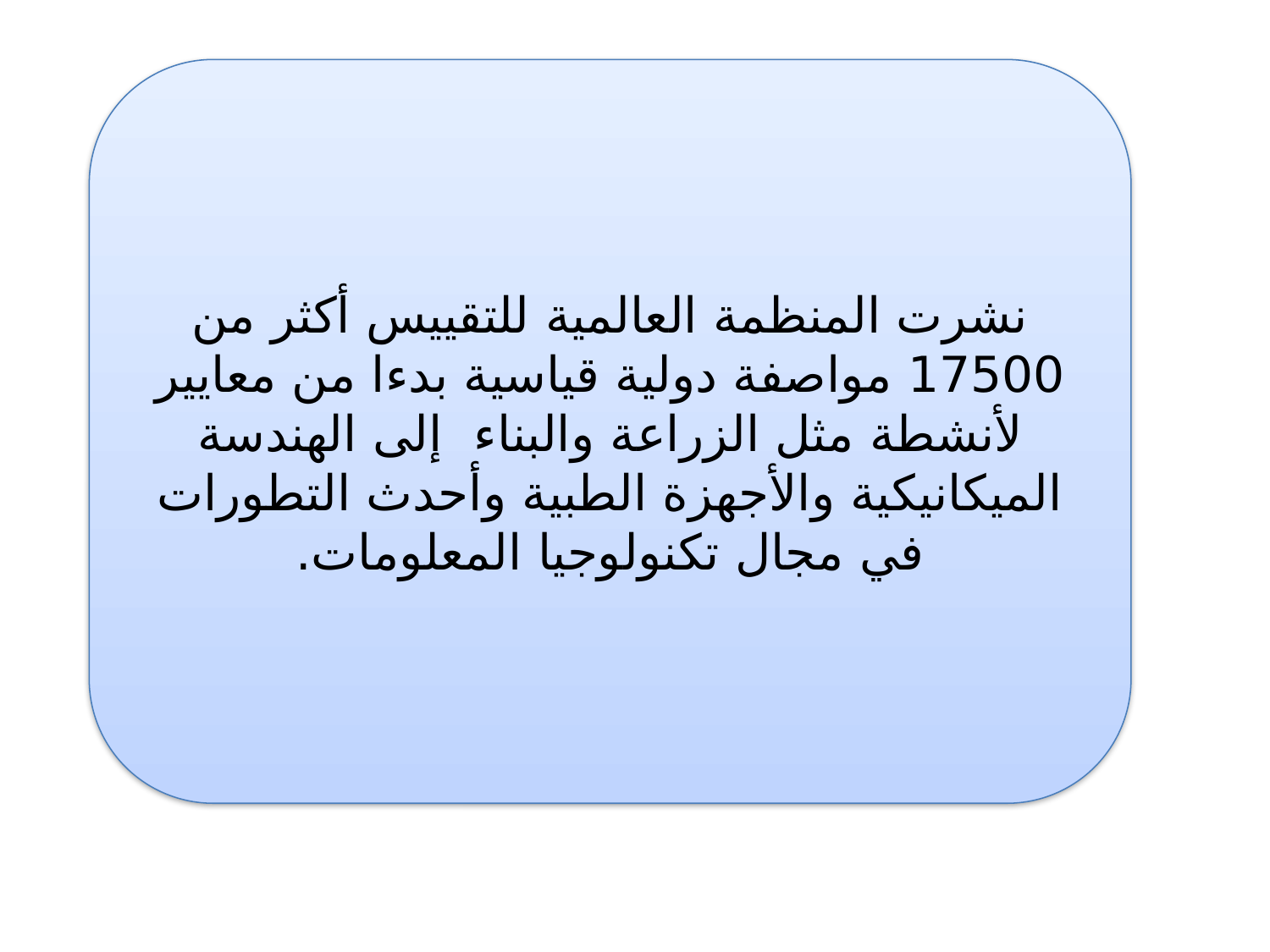

نشرت المنظمة العالمية للتقييس أكثر من 17500 مواصفة دولية قياسية بدءا من معايير لأنشطة مثل الزراعة والبناء  إلى الهندسة الميكانيكية والأجهزة الطبية وأحدث التطورات في مجال تكنولوجيا المعلومات.